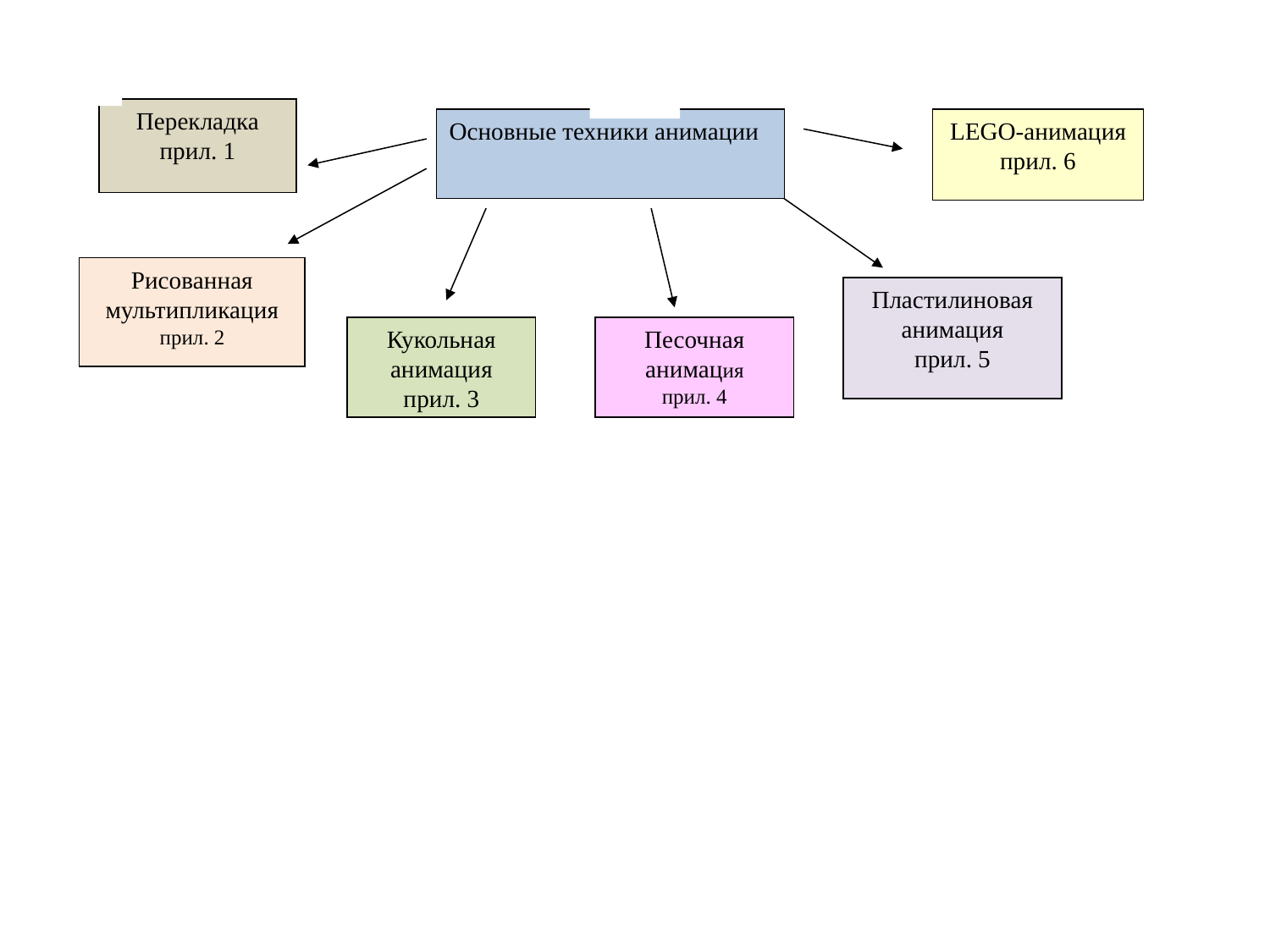

Перекладка прил. 1
Основные техники анимации
LEGO-анимация
прил. 6

Рисованная мультипликация
прил. 2
Пластилиновая анимация
прил. 5
Кукольная анимация прил. 3
Песочная
анимация
прил. 4